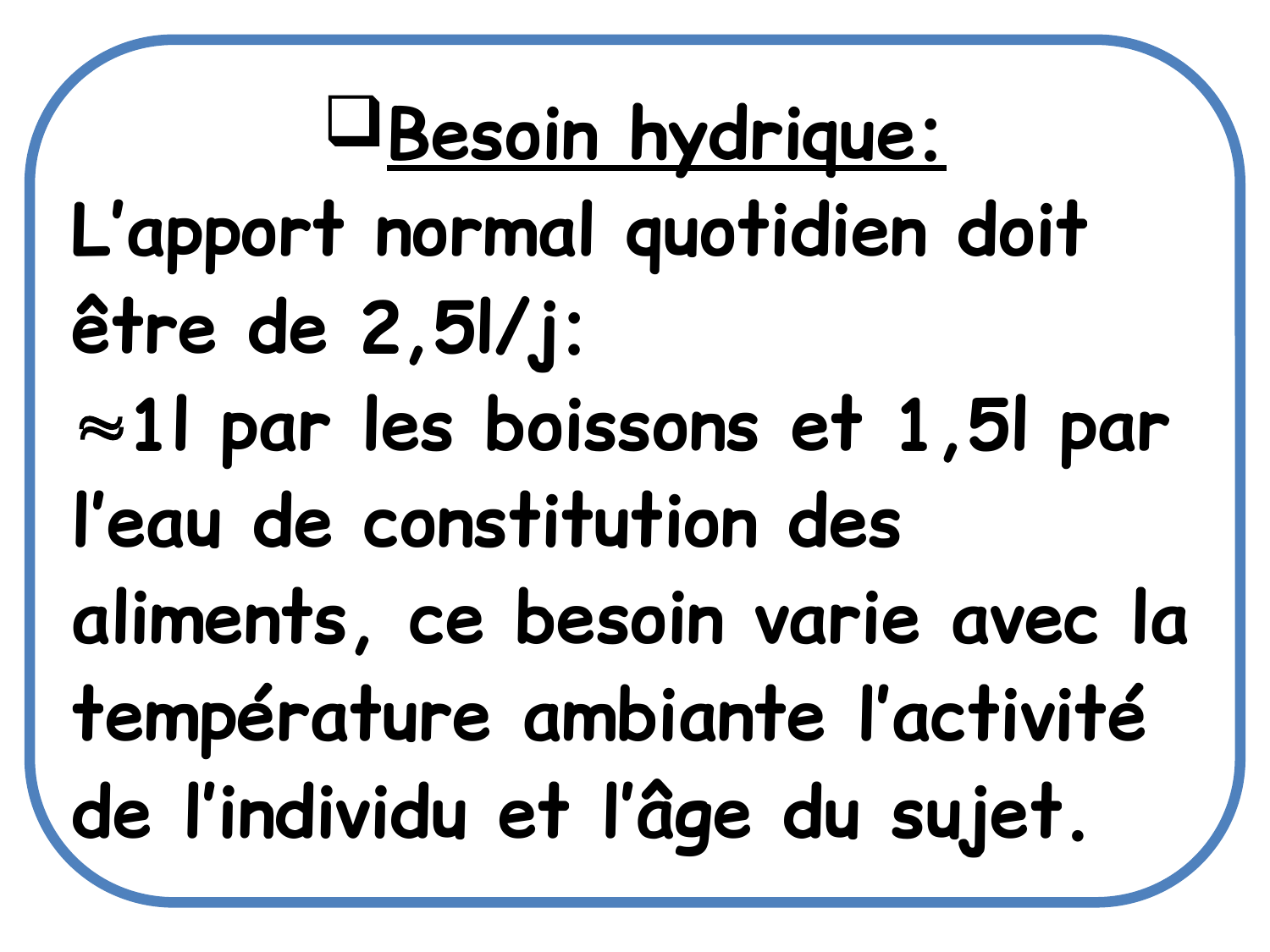

Besoin hydrique:
L’apport normal quotidien doit être de 2,5l/j:
≈1l par les boissons et 1,5l par
l’eau de constitution des aliments, ce besoin varie avec la température ambiante l’activité de l’individu et l’âge du sujet.